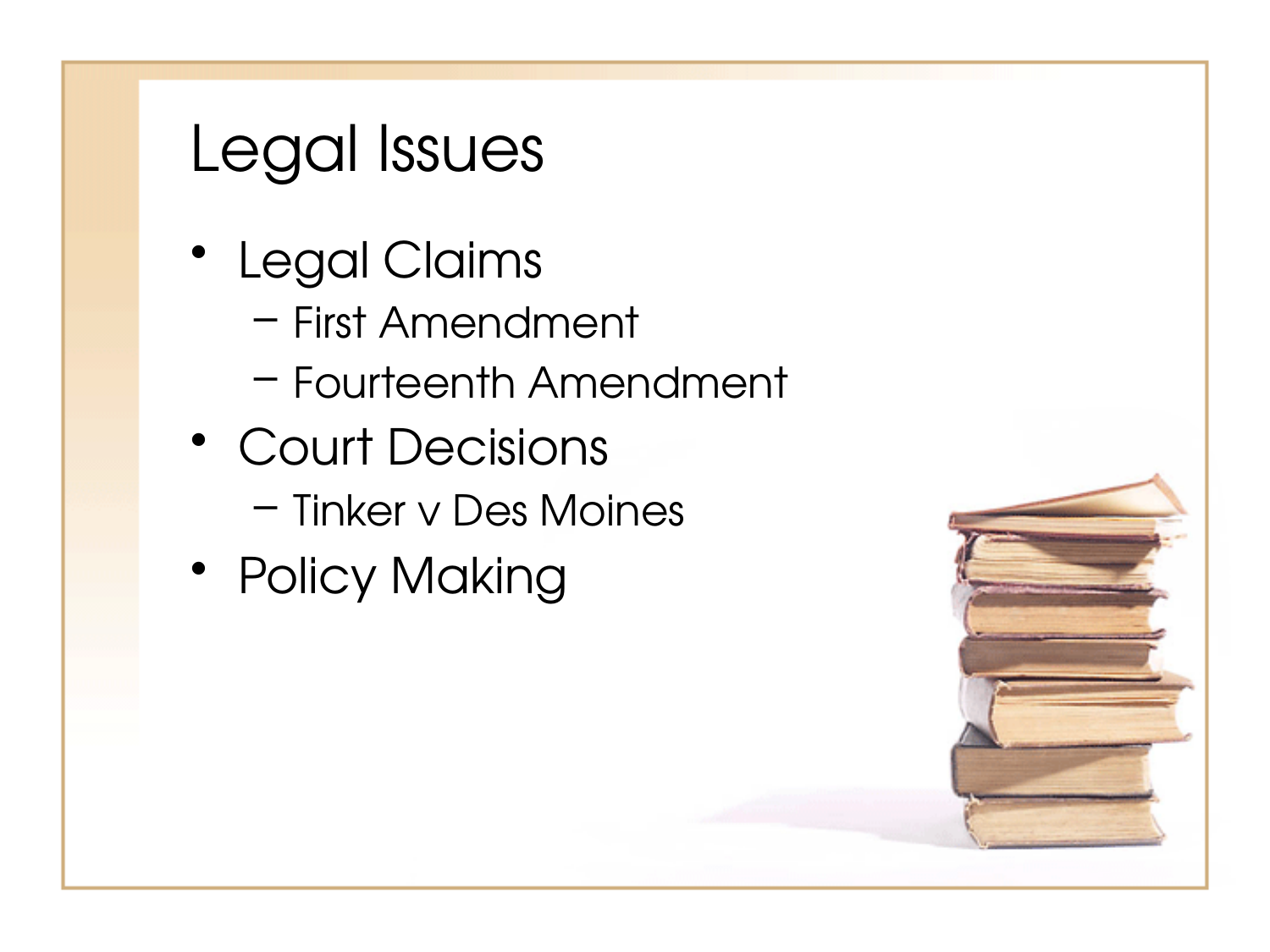

# Legal Issues
Legal Claims
First Amendment
Fourteenth Amendment
Court Decisions
Tinker v Des Moines
Policy Making